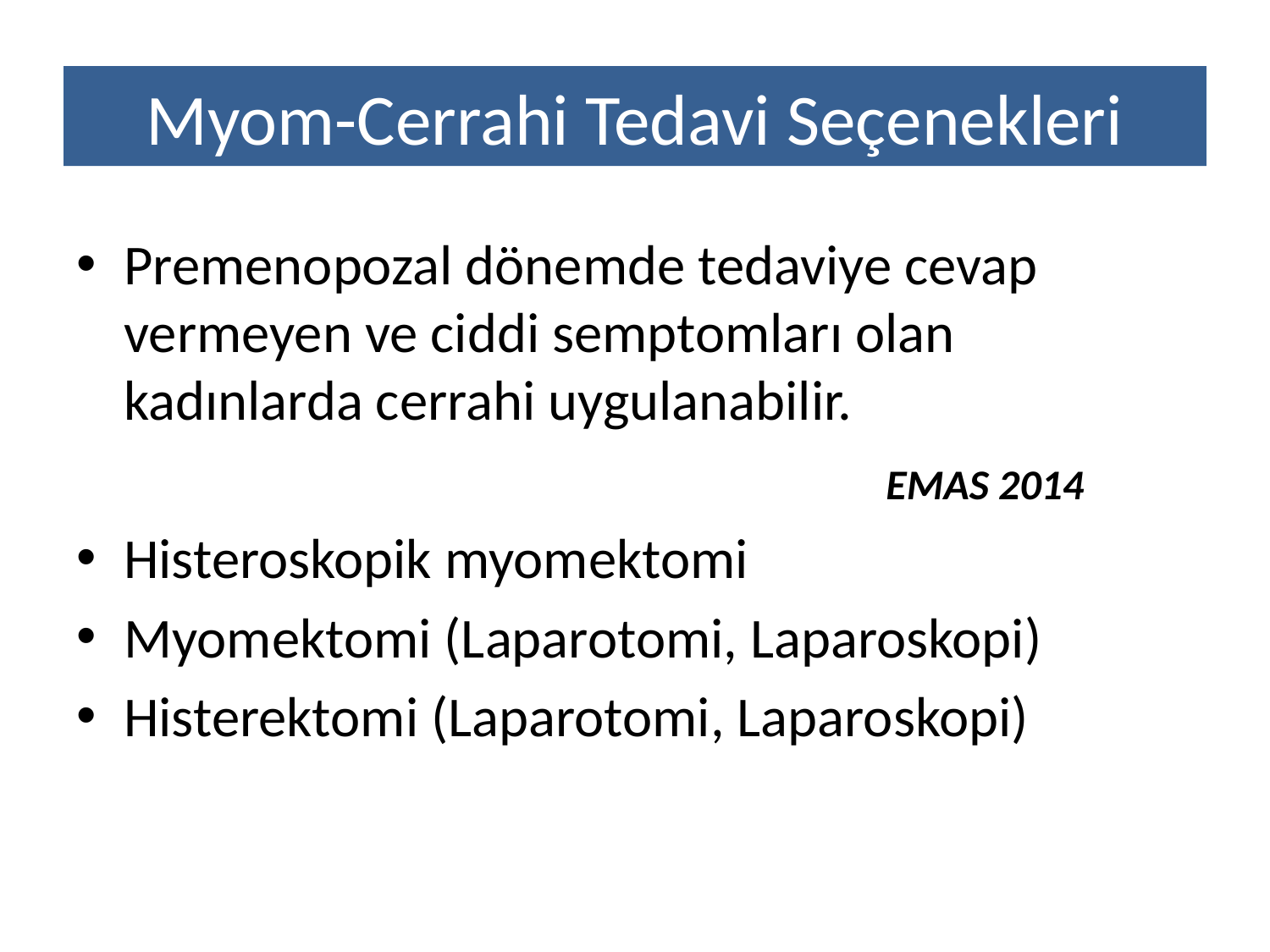

# Myom-Cerrahi Tedavi Seçenekleri
Premenopozal dönemde tedaviye cevap vermeyen ve ciddi semptomları olan kadınlarda cerrahi uygulanabilir.
							EMAS 2014
Histeroskopik myomektomi
Myomektomi (Laparotomi, Laparoskopi)
Histerektomi (Laparotomi, Laparoskopi)